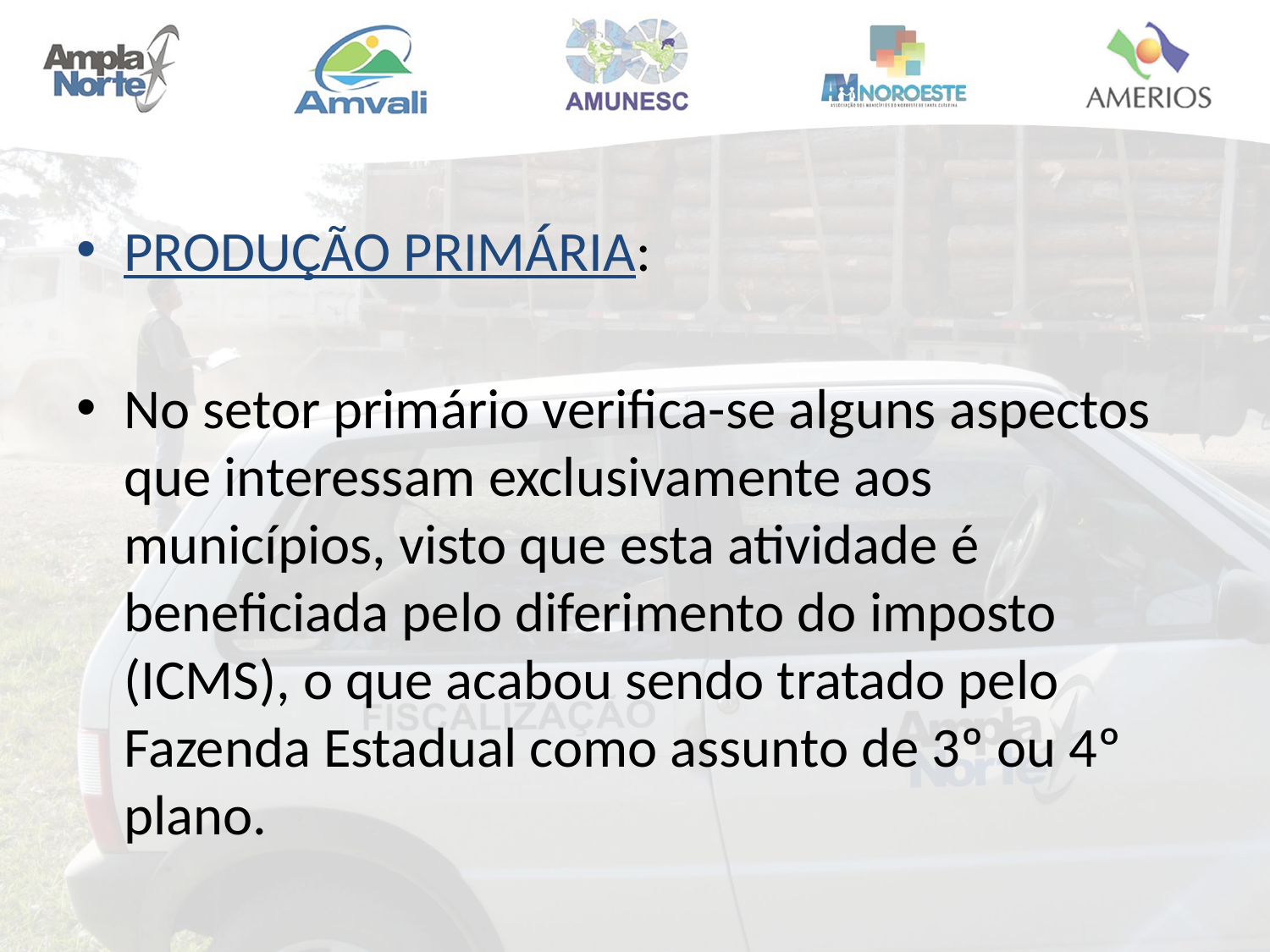

PRODUÇÃO PRIMÁRIA:

No setor primário verifica-se alguns aspectos que interessam exclusivamente aos municípios, visto que esta atividade é beneficiada pelo diferimento do imposto (ICMS), o que acabou sendo tratado pelo Fazenda Estadual como assunto de 3º ou 4º plano.